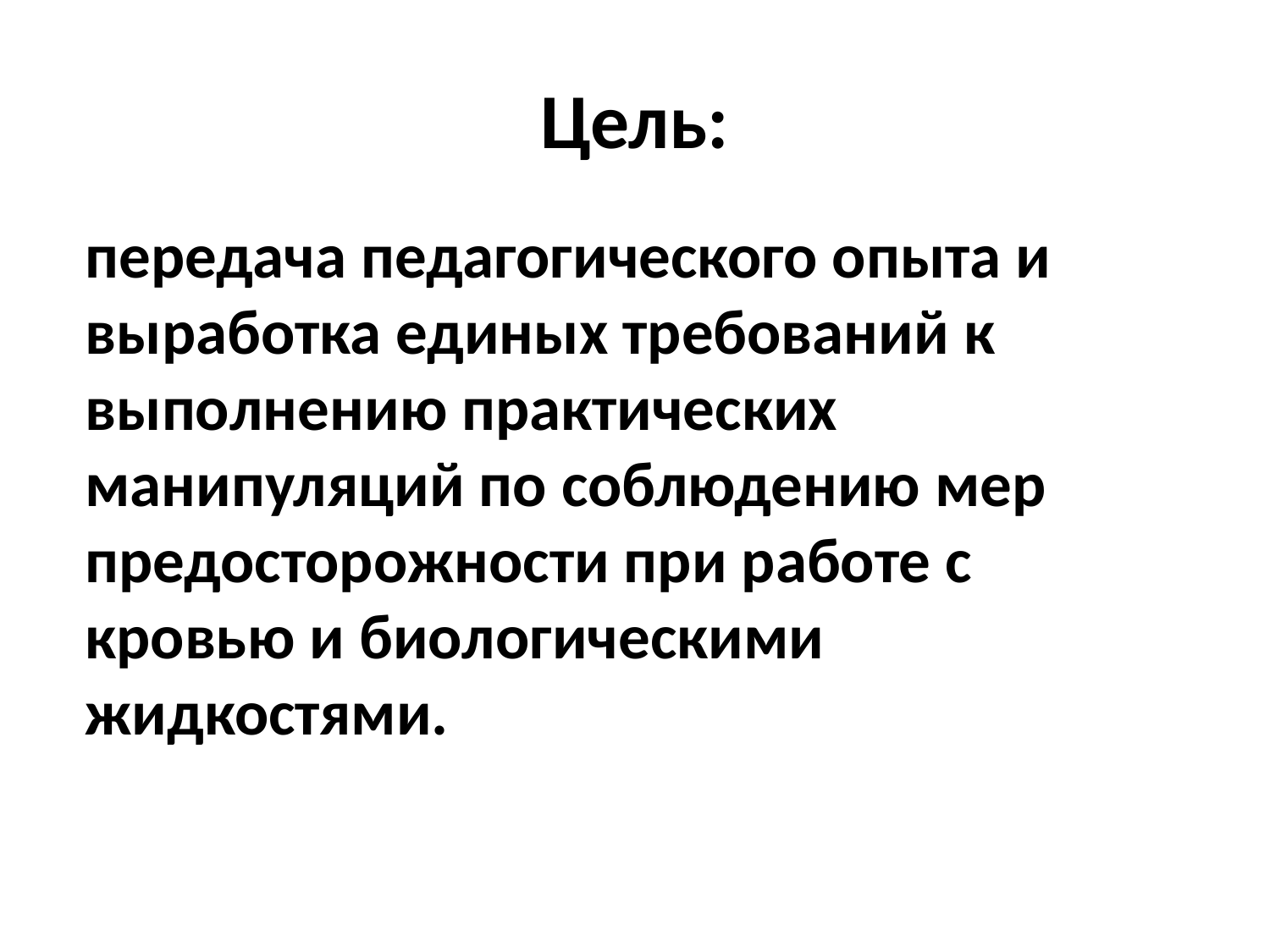

# Цель:
передача педагогического опыта и выработка единых требований к выполнению практических манипуляций по соблюдению мер предосторожности при работе с кровью и биологическими жидкостями.